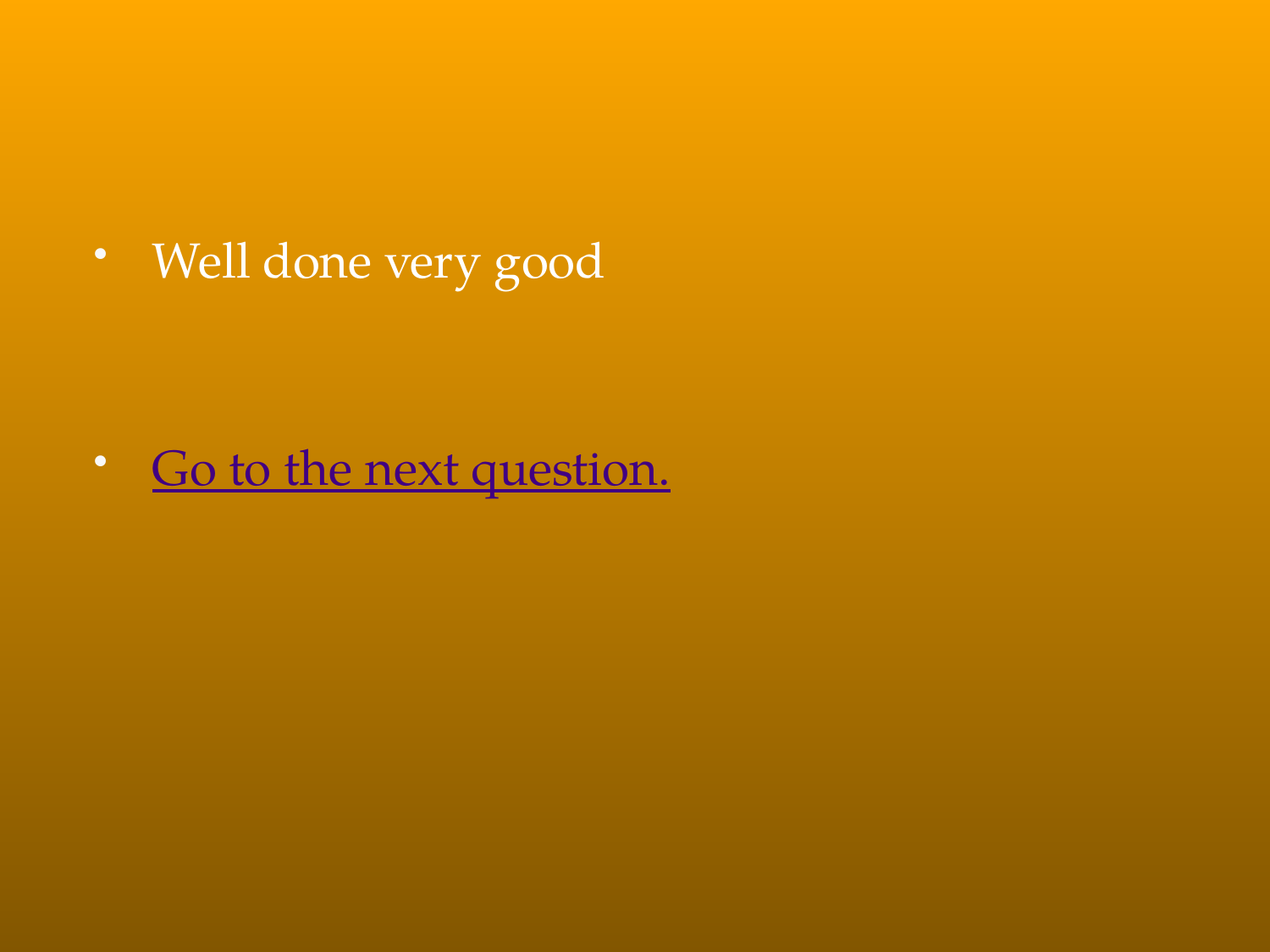

Well done very good

Go to the next question.